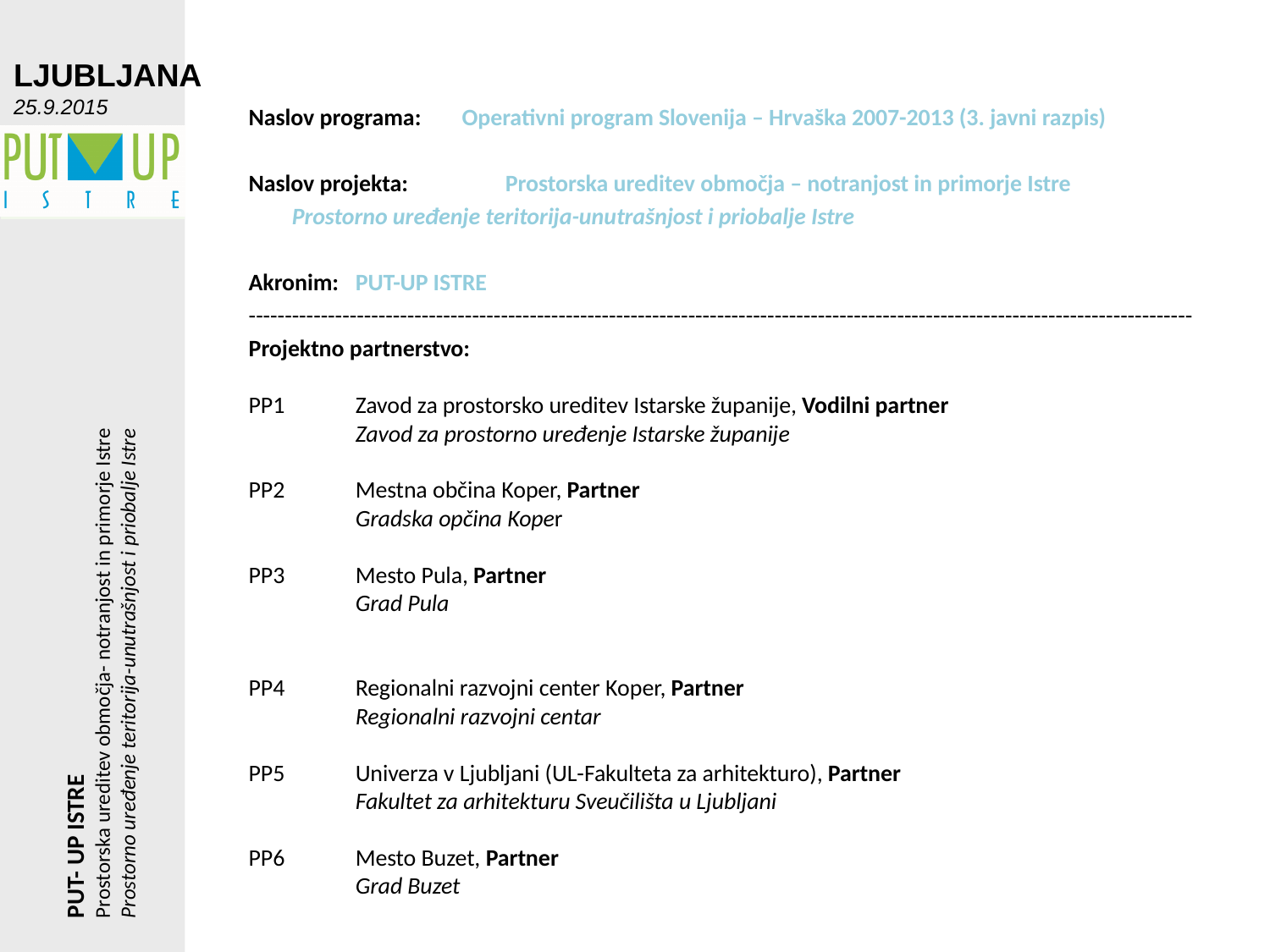

Naslov programa:	Operativni program Slovenija – Hrvaška 2007-2013 (3. javni razpis)

Naslov projekta:	Prostorska ureditev območja – notranjost in primorje Istre
			Prostorno uređenje teritorija-unutrašnjost i priobalje Istre

Akronim:		PUT-UP ISTRE
-----------------------------------------------------------------------------------------------------------------------------------
Projektno partnerstvo:
PP1	Zavod za prostorsko ureditev Istarske županije, Vodilni partner
    	Zavod za prostorno uređenje Istarske županije
PP2	Mestna občina Koper, Partner
   	Gradska opčina Koper
PP3	Mesto Pula, Partner
	Grad Pula
PP4	Regionalni razvojni center Koper, Partner
	Regionalni razvojni centar
PP5	Univerza v Ljubljani (UL-Fakulteta za arhitekturo), Partner
	Fakultet za arhitekturu Sveučilišta u Ljubljani
PP6	Mesto Buzet, Partner
	Grad Buzet